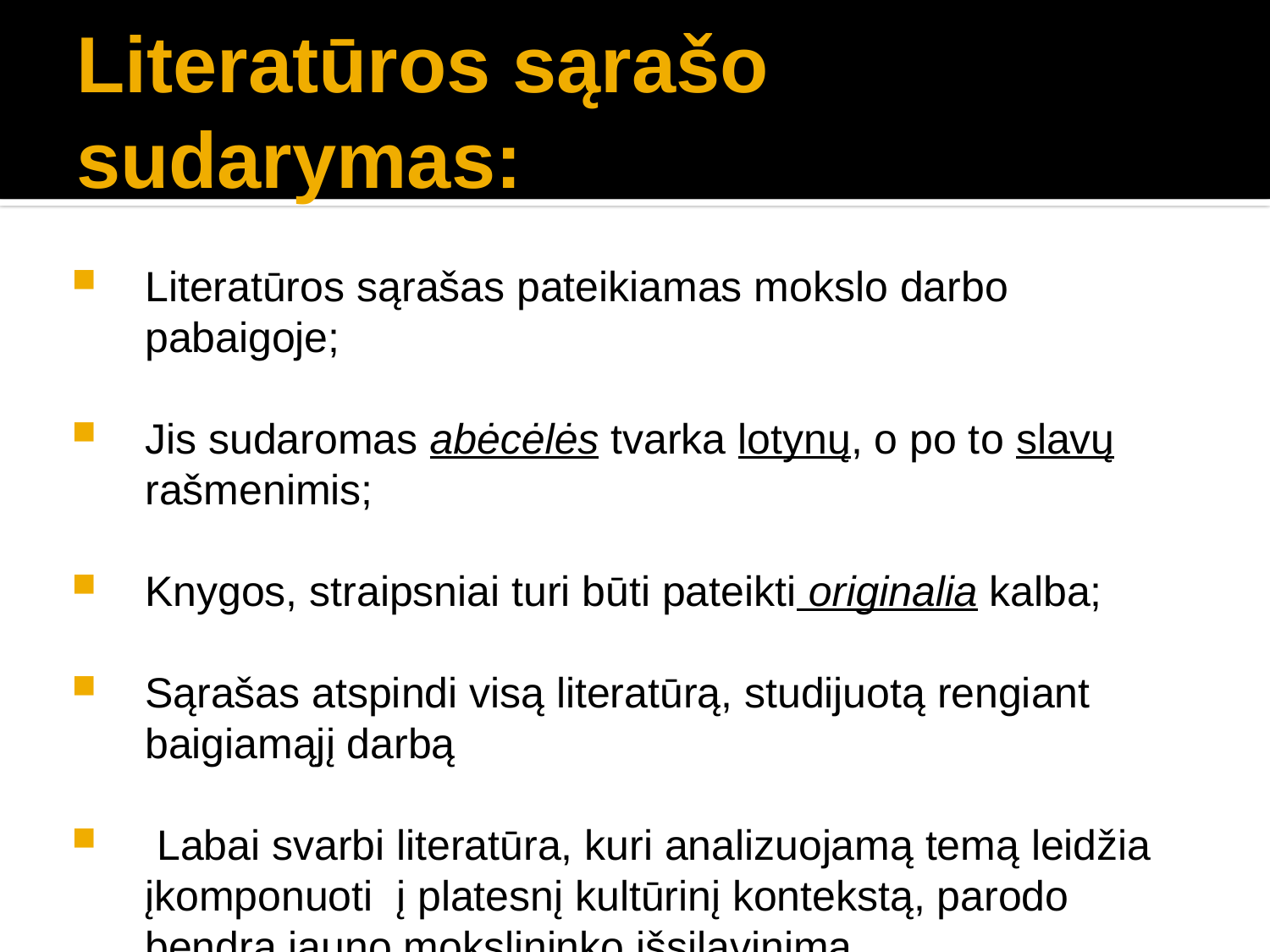

# Literatūros sąrašo sudarymas:
Literatūros sąrašas pateikiamas mokslo darbo pabaigoje;

Jis sudaromas abėcėlės tvarka lotynų, o po to slavų rašmenimis;

Knygos, straipsniai turi būti pateikti originalia kalba;

Sąrašas atspindi visą literatūrą, studijuotą rengiant baigiamąjį darbą

 Labai svarbi literatūra, kuri analizuojamą temą leidžia įkomponuoti  į platesnį kultūrinį kontekstą, parodo bendrą jauno mokslininko išsilavinimą.